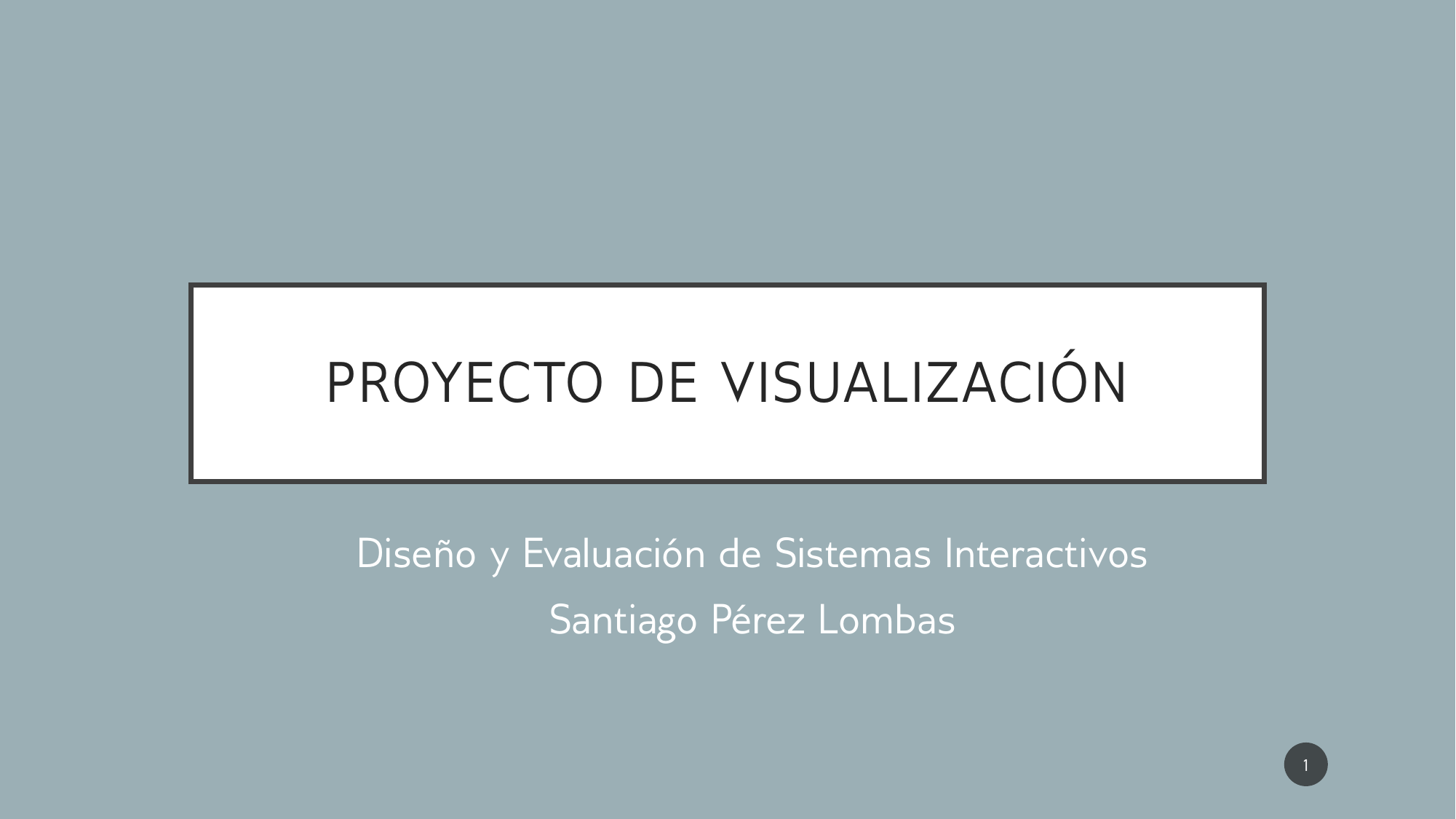

# Proyecto de VISUALIZACIÓN
Diseño y Evaluación de Sistemas Interactivos
Santiago Pérez Lombas
1